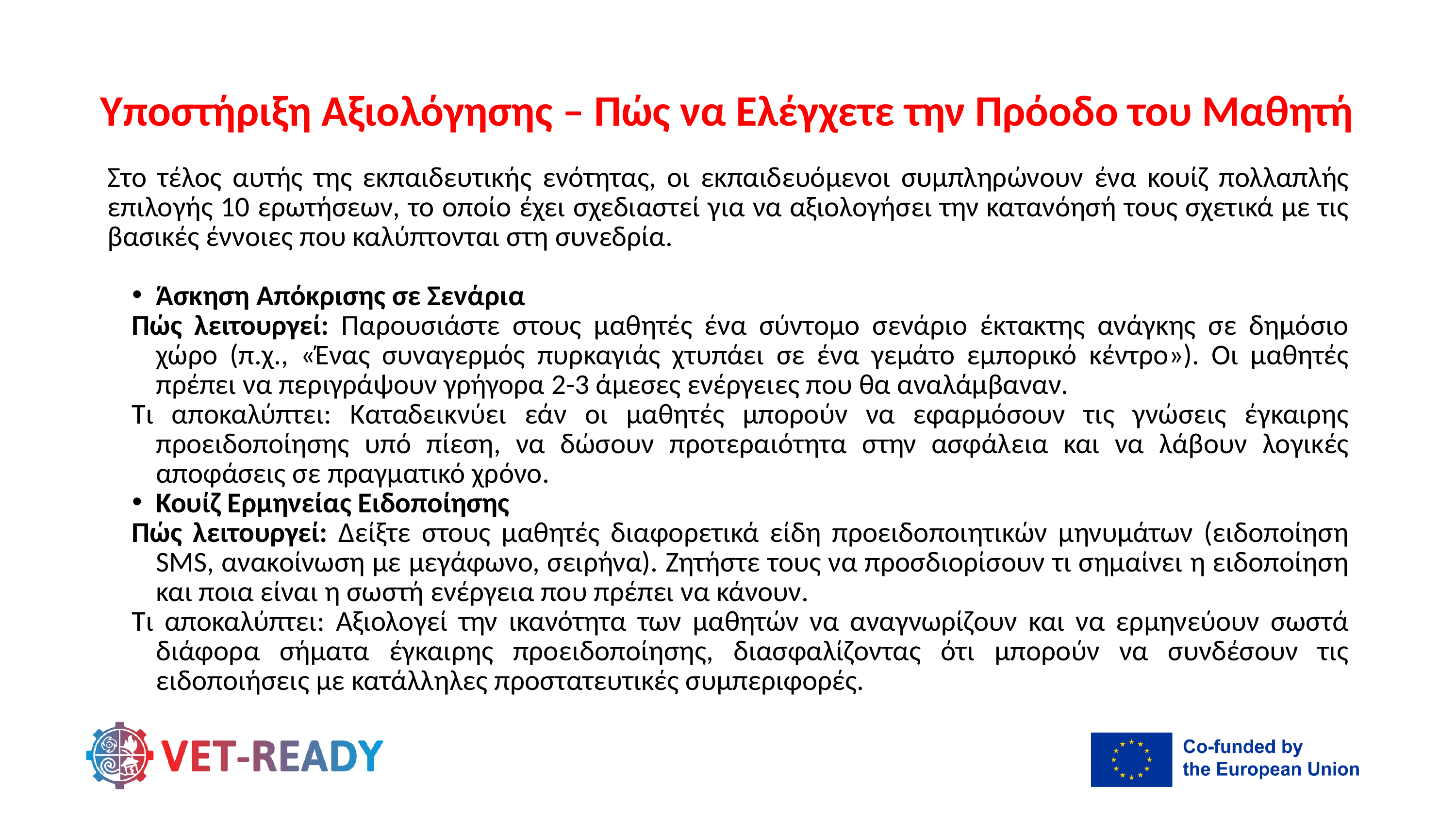

Υποστήριξη Αξιολόγησης – Πώς να Ελέγχετε την Πρόοδο του Μαθητή
Στο τέλος αυτής της εκπαιδευτικής ενότητας, οι εκπαιδευόμενοι συμπληρώνουν ένα κουίζ πολλαπλής επιλογής 10 ερωτήσεων, το οποίο έχει σχεδιαστεί για να αξιολογήσει την κατανόησή τους σχετικά με τις βασικές έννοιες που καλύπτονται στη συνεδρία.

Άσκηση Απόκρισης σε Σενάρια
Πώς λειτουργεί: Παρουσιάστε στους μαθητές ένα σύντομο σενάριο έκτακτης ανάγκης σε δημόσιο χώρο (π.χ., «Ένας συναγερμός πυρκαγιάς χτυπάει σε ένα γεμάτο εμπορικό κέντρο»). Οι μαθητές πρέπει να περιγράψουν γρήγορα 2-3 άμεσες ενέργειες που θα αναλάμβαναν.
Τι αποκαλύπτει: Καταδεικνύει εάν οι μαθητές μπορούν να εφαρμόσουν τις γνώσεις έγκαιρης προειδοποίησης υπό πίεση, να δώσουν προτεραιότητα στην ασφάλεια και να λάβουν λογικές αποφάσεις σε πραγματικό χρόνο.
Κουίζ Ερμηνείας Ειδοποίησης
Πώς λειτουργεί: Δείξτε στους μαθητές διαφορετικά είδη προειδοποιητικών μηνυμάτων (ειδοποίηση SMS, ανακοίνωση με μεγάφωνο, σειρήνα). Ζητήστε τους να προσδιορίσουν τι σημαίνει η ειδοποίηση και ποια είναι η σωστή ενέργεια που πρέπει να κάνουν.
Τι αποκαλύπτει: Αξιολογεί την ικανότητα των μαθητών να αναγνωρίζουν και να ερμηνεύουν σωστά διάφορα σήματα έγκαιρης προειδοποίησης, διασφαλίζοντας ότι μπορούν να συνδέσουν τις ειδοποιήσεις με κατάλληλες προστατευτικές συμπεριφορές.